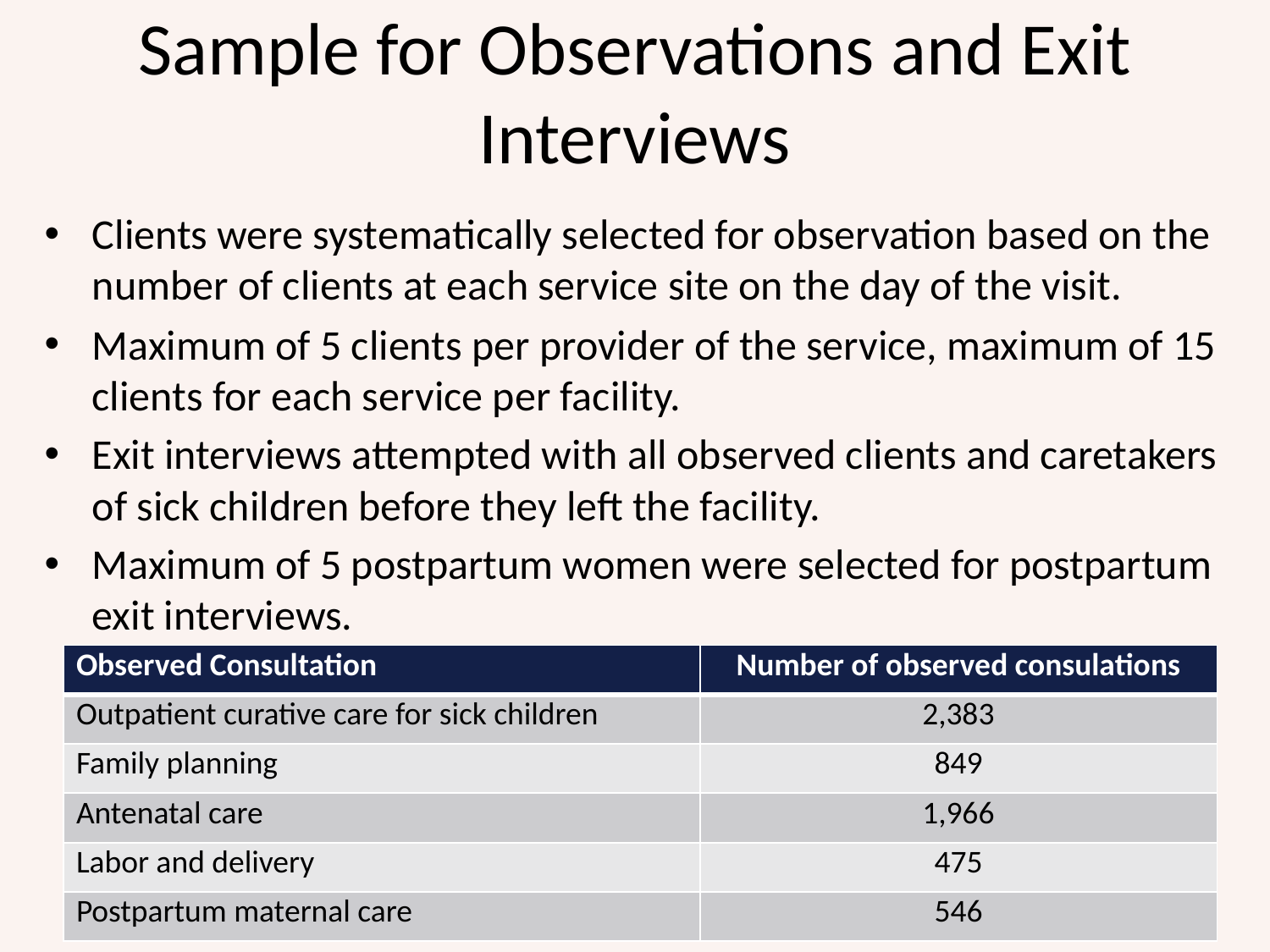

# Sample for Observations and Exit Interviews
Clients were systematically selected for observation based on the number of clients at each service site on the day of the visit.
Maximum of 5 clients per provider of the service, maximum of 15 clients for each service per facility.
Exit interviews attempted with all observed clients and caretakers of sick children before they left the facility.
Maximum of 5 postpartum women were selected for postpartum exit interviews.
| Observed Consultation | Number of observed consulations |
| --- | --- |
| Outpatient curative care for sick children | 2,383 |
| Family planning | 849 |
| Antenatal care | 1,966 |
| Labor and delivery | 475 |
| Postpartum maternal care | 546 |